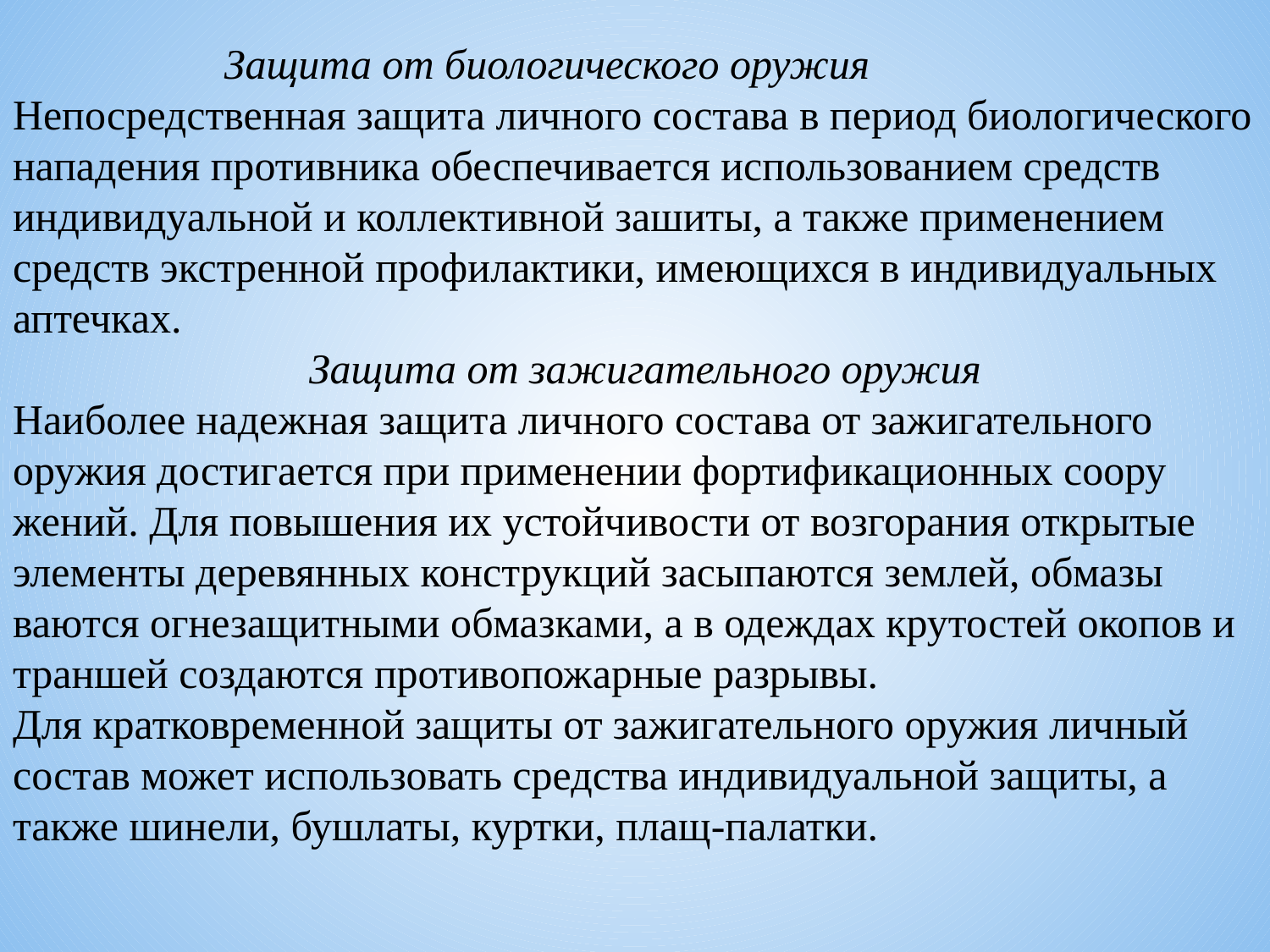

Защита от биологического оружия
Непосредственная защита личного состава в период биологи­ческого
нападения противника обеспечивается использованием средств индивидуальной и коллективной зашиты, а также приме­нением средств экстренной профилактики, имеющихся в инди­видуальных аптечках.
                            Защита от зажигательного оружия
Наиболее надежная защита личного состава от зажигательного оружия достигается при применении фортификационных соору­жений. Для повышения их устойчивости от возгорания открытые элементы деревянных конструкций засыпаются землей, обмазы­ваются огнезащитными обмазками, а в одеждах крутостей окопов и траншей создаются противопожарные разрывы.
Для кратковременной защиты от зажигательного оружия лич­ный состав может использовать средства индивидуальной защи­ты, а также шинели, бушлаты, куртки, плащ-палатки.